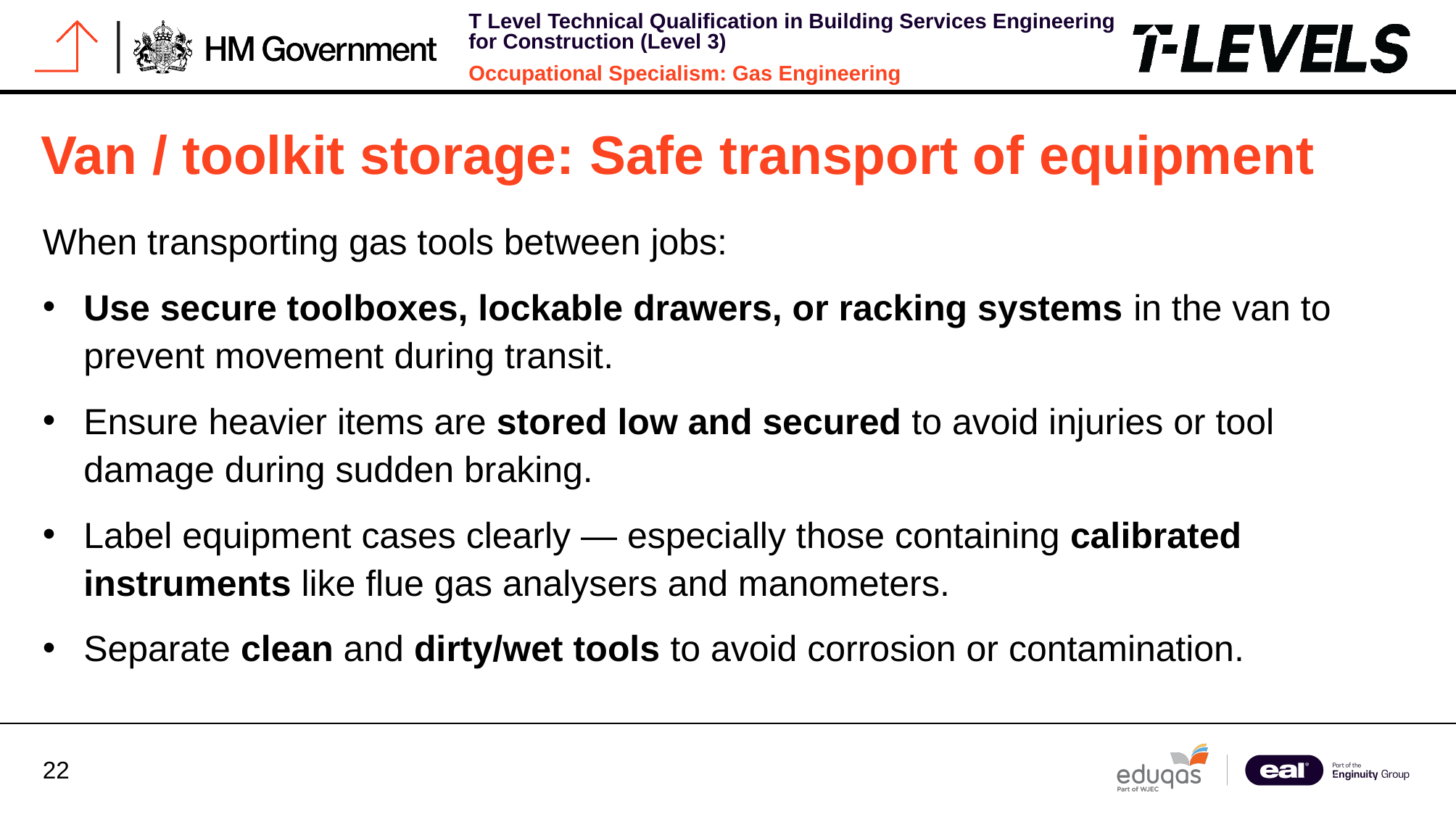

# Van / toolkit storage: Safe transport of equipment
When transporting gas tools between jobs:
Use secure toolboxes, lockable drawers, or racking systems in the van to prevent movement during transit.
Ensure heavier items are stored low and secured to avoid injuries or tool damage during sudden braking.
Label equipment cases clearly — especially those containing calibrated instruments like flue gas analysers and manometers.
Separate clean and dirty/wet tools to avoid corrosion or contamination.